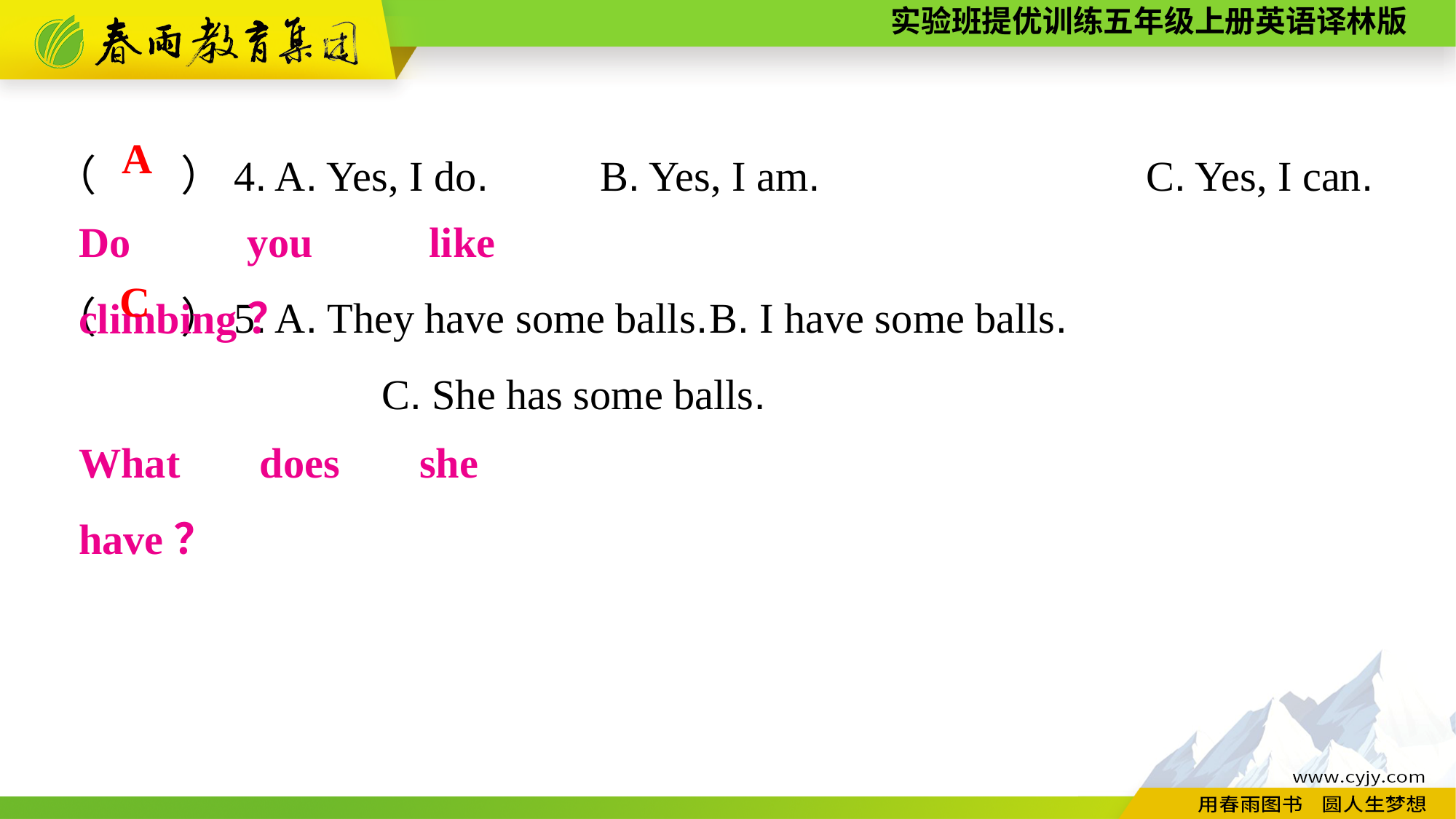

（　　）4. A. Yes, I do.		B. Yes, I am.			C. Yes, I can.

（　　）5. A. They have some balls.	B. I have some balls.
			C. She has some balls.
A
Do you like climbing？
C
What does she have？